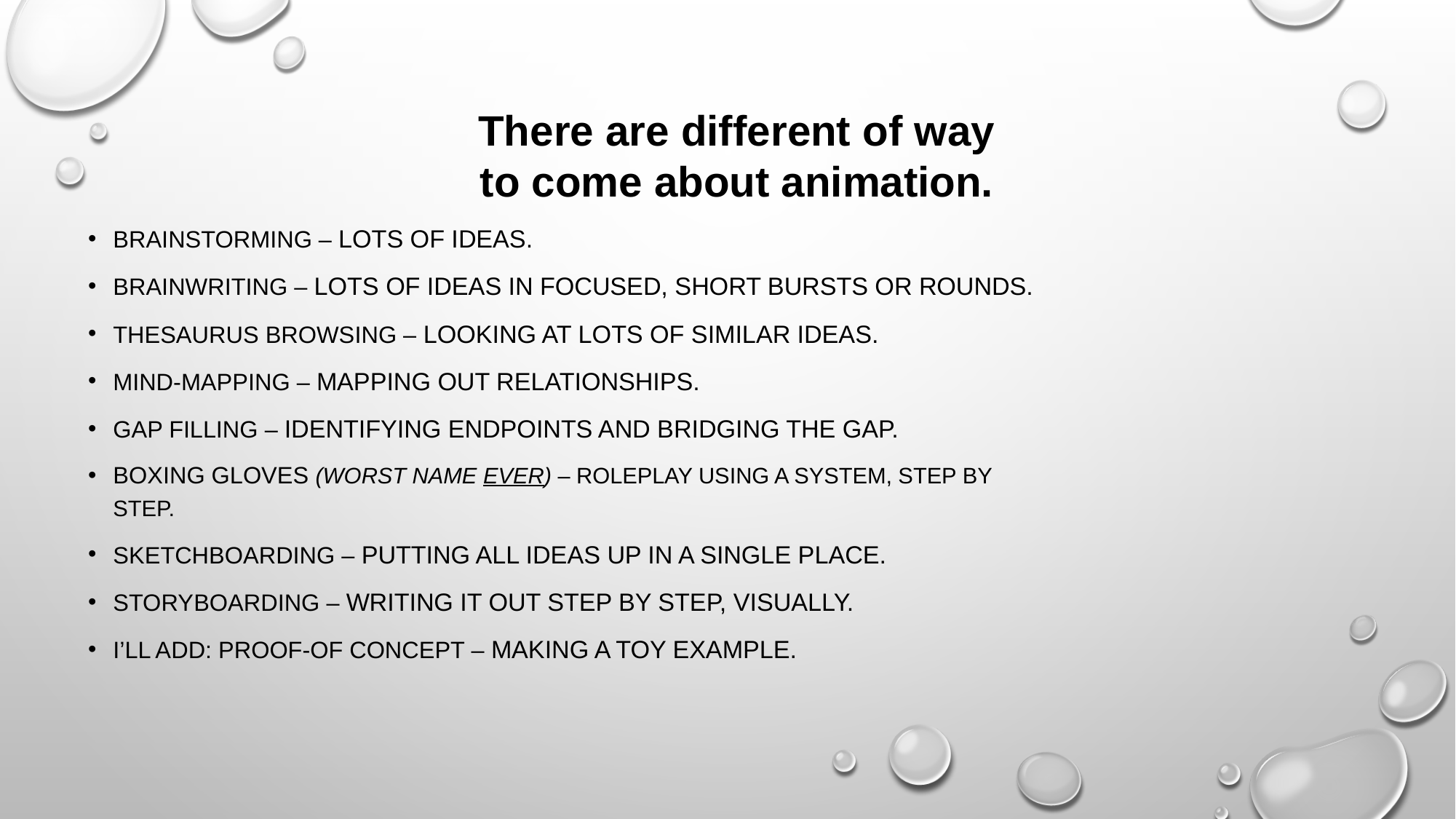

There are different of way to come about animation.
Brainstorming – Lots of ideas.
Brainwriting – Lots of ideas in focused, short bursts or rounds.
Thesaurus Browsing – Looking at lots of similar ideas.
Mind-mapping – Mapping out relationships.
Gap Filling – Identifying endpoints and bridging the gap.
Boxing Gloves (worst name ever) – Roleplay using a system, step by step.
Sketchboarding – Putting all ideas up in a single place.
Storyboarding – Writing it out step by step, visually.
I’ll add: Proof-Of Concept – Making a toy example.